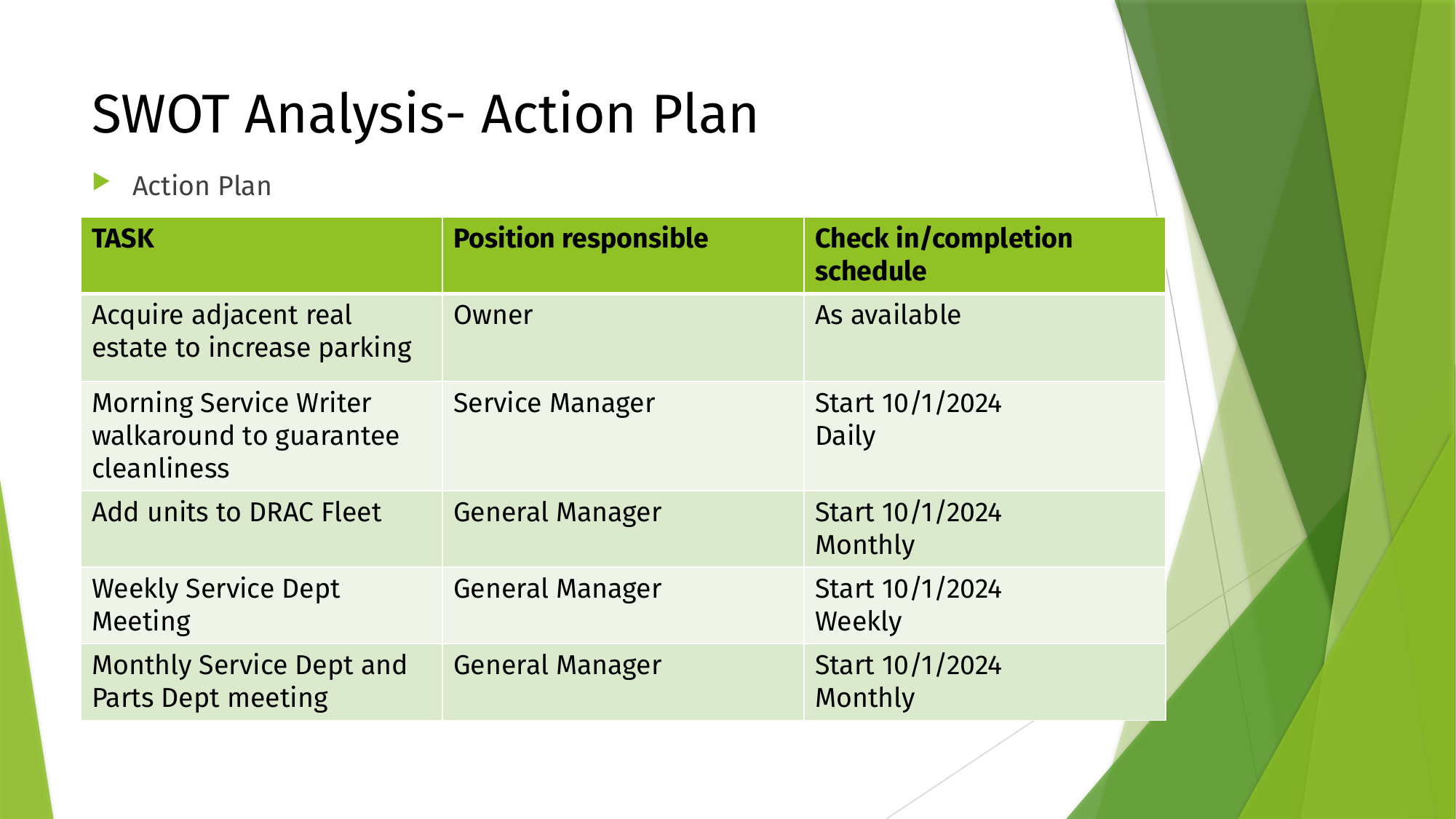

# SWOT Analysis- Action Plan
Action Plan

| TASK | Position responsible | Check in/completion schedule |
| --- | --- | --- |
| Acquire adjacent real estate to increase parking | Owner | As available |
| Morning Service Writer walkaround to guarantee cleanliness | Service Manager | Start 10/1/2024 Daily |
| Add units to DRAC Fleet | General Manager | Start 10/1/2024 Monthly |
| Weekly Service Dept Meeting | General Manager | Start 10/1/2024 Weekly |
| Monthly Service Dept and Parts Dept meeting | General Manager | Start 10/1/2024 Monthly |